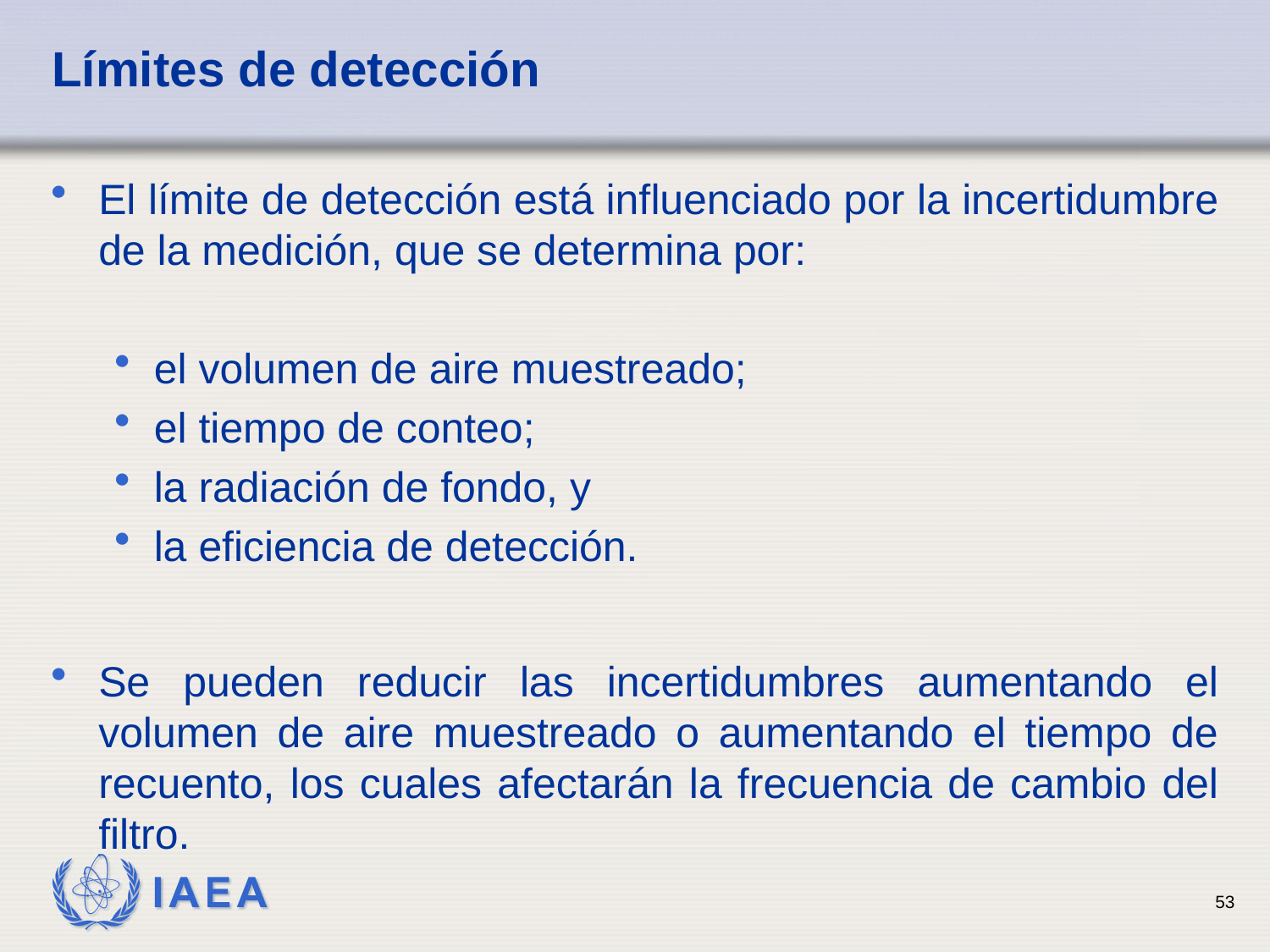

# Límites de detección
El límite de detección está influenciado por la incertidumbre de la medición, que se determina por:

el volumen de aire muestreado;
el tiempo de conteo;
la radiación de fondo, y
la eficiencia de detección.

Se pueden reducir las incertidumbres aumentando el volumen de aire muestreado o aumentando el tiempo de recuento, los cuales afectarán la frecuencia de cambio del filtro.
53